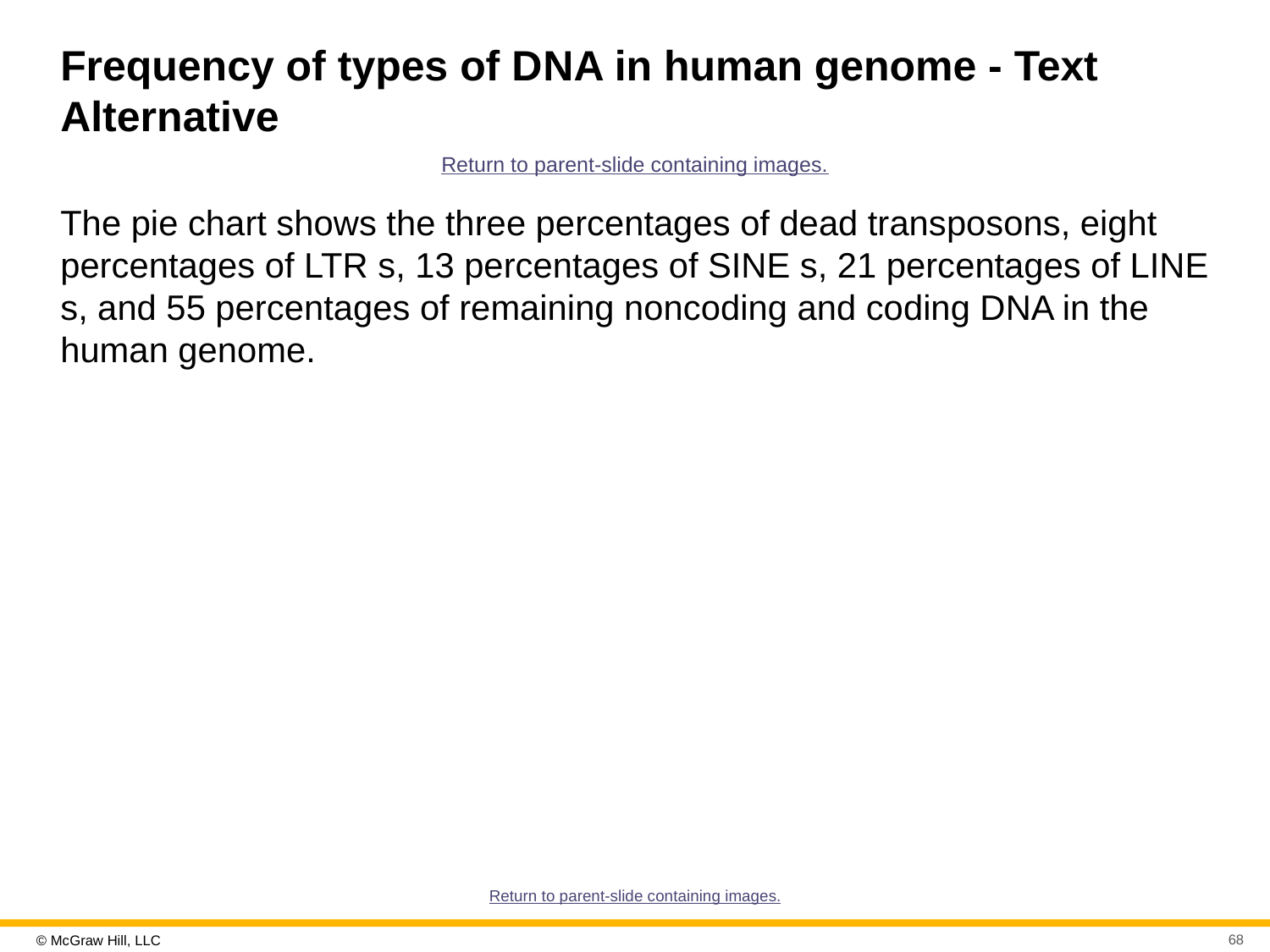

# Frequency of types of D N A in human genome - Text Alternative
Return to parent-slide containing images.
The pie chart shows the three percentages of dead transposons, eight percentages of LTR s, 13 percentages of SINE s, 21 percentages of LINE s, and 55 percentages of remaining noncoding and coding DNA in the human genome.
Return to parent-slide containing images.
68